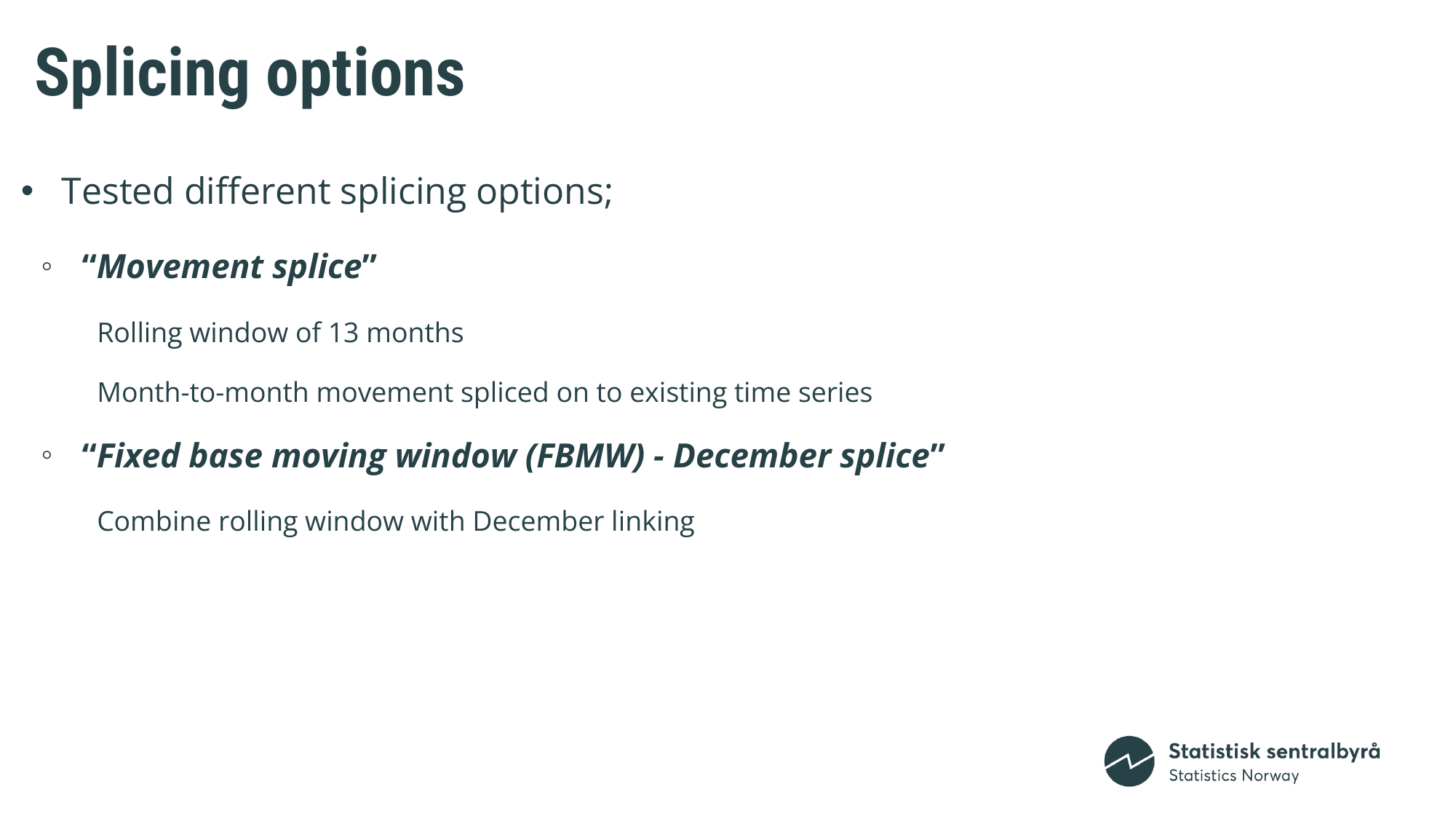

# Splicing options
Tested different splicing options;
“Movement splice”
Rolling window of 13 months
Month-to-month movement spliced on to existing time series
“Fixed base moving window (FBMW) - December splice”
Combine rolling window with December linking